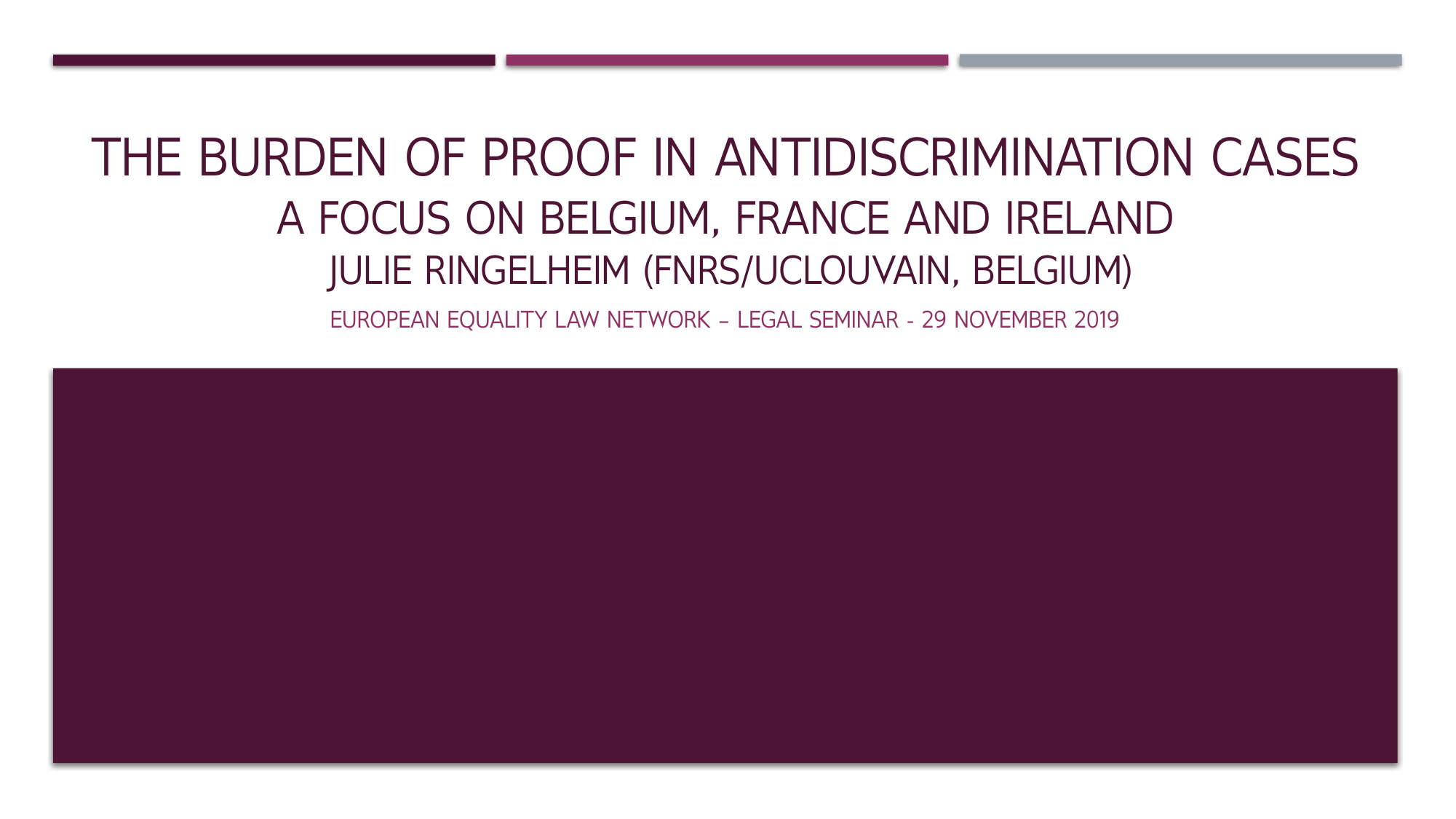

# The burden of proof in antidiscrimination cases A focus on Belgium, France and Ireland Julie Ringelheim (FNRS/Uclouvain, Belgium)
European equality law network – legal seminar - 29 november 2019